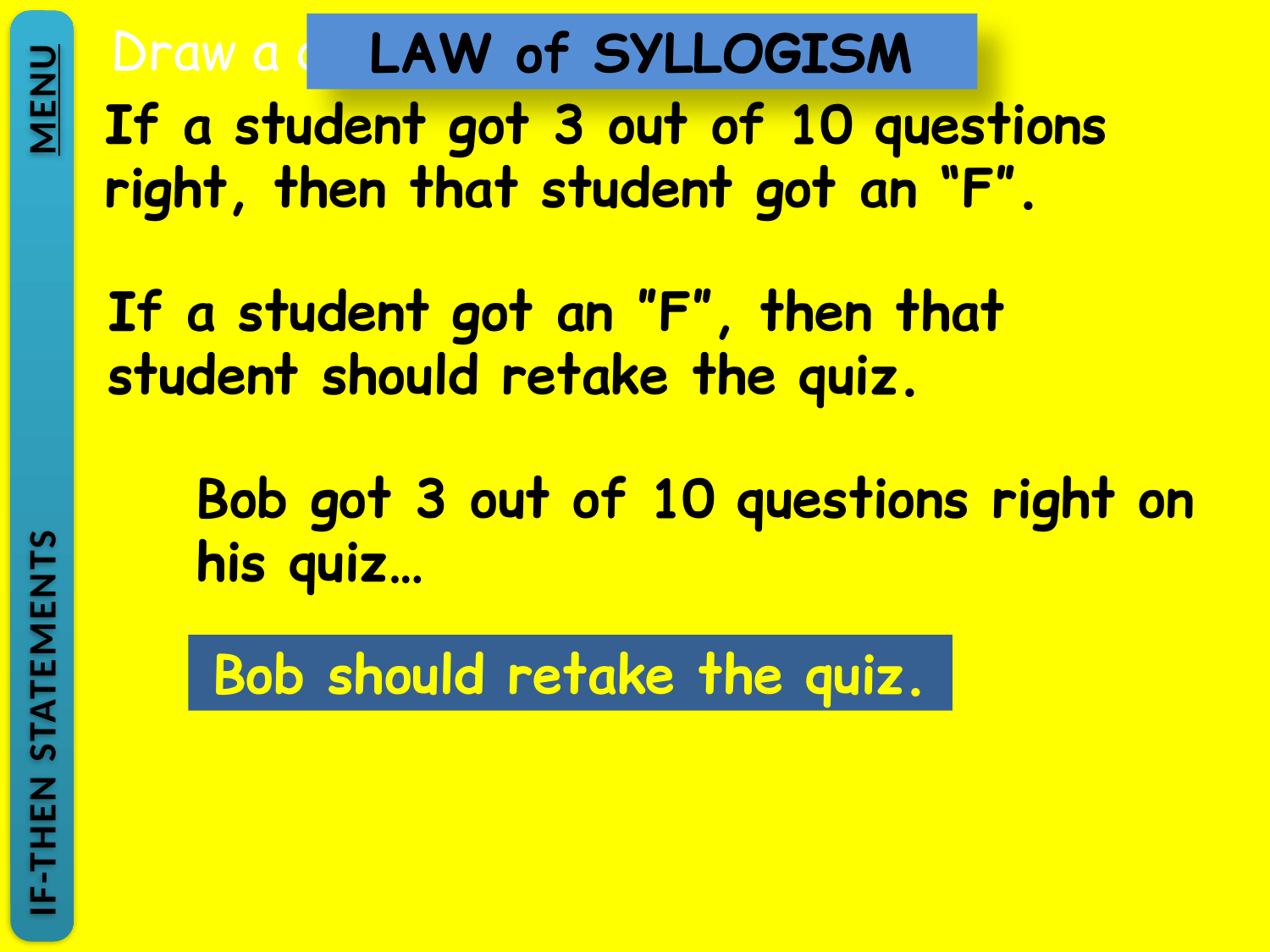

Draw a conclusion…
LAW of SYLLOGISM
If a student got 3 out of 10 questions right, then that student got an “F”.
If a student got an ”F”, then that student should retake the quiz.
IF-THEN STATEMENTS			MENU
Bob got 3 out of 10 questions right on his quiz…
Bob should retake the quiz.